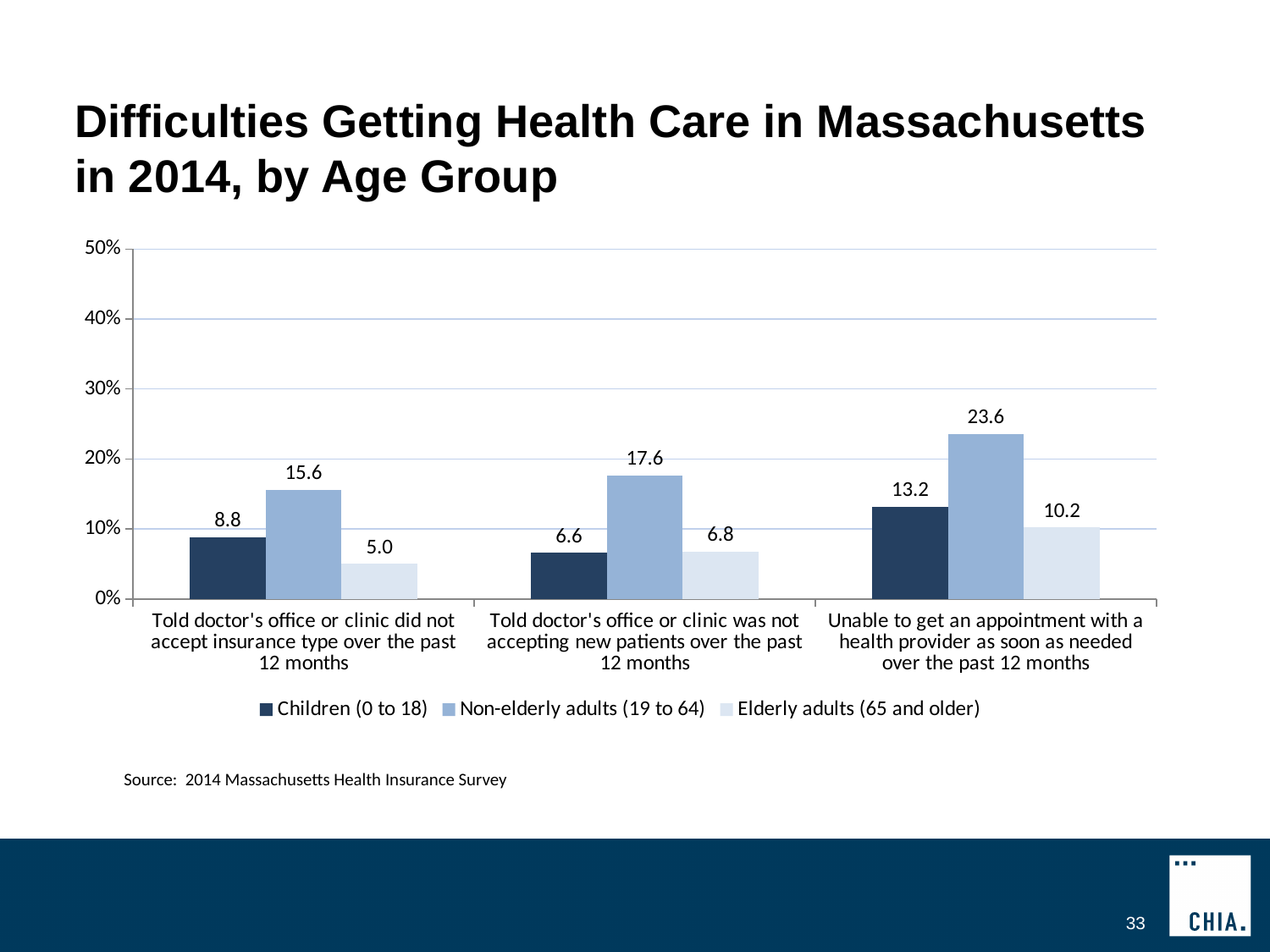

# Difficulties Getting Health Care in Massachusetts in 2014, by Age Group

### Chart

| Category | Children (0 to 18) | Non-elderly adults (19 to 64) | Elderly adults (65 and older) |
|---|---|---|---|
| Told doctor's office or clinic did not accept insurance type over the past 12 months | 8.825490325863777 | 15.6 | 5.023249310499987 |
| Told doctor's office or clinic was not accepting new patients over the past 12 months | 6.6 | 17.606055854278104 | 6.784157191114628 |
| Unable to get an appointment with a health provider as soon as needed over the past 12 months | 13.20579885831526 | 23.560664173984964 | 10.22470086976982 |
Source:  2014 Massachusetts Health Insurance Survey
33